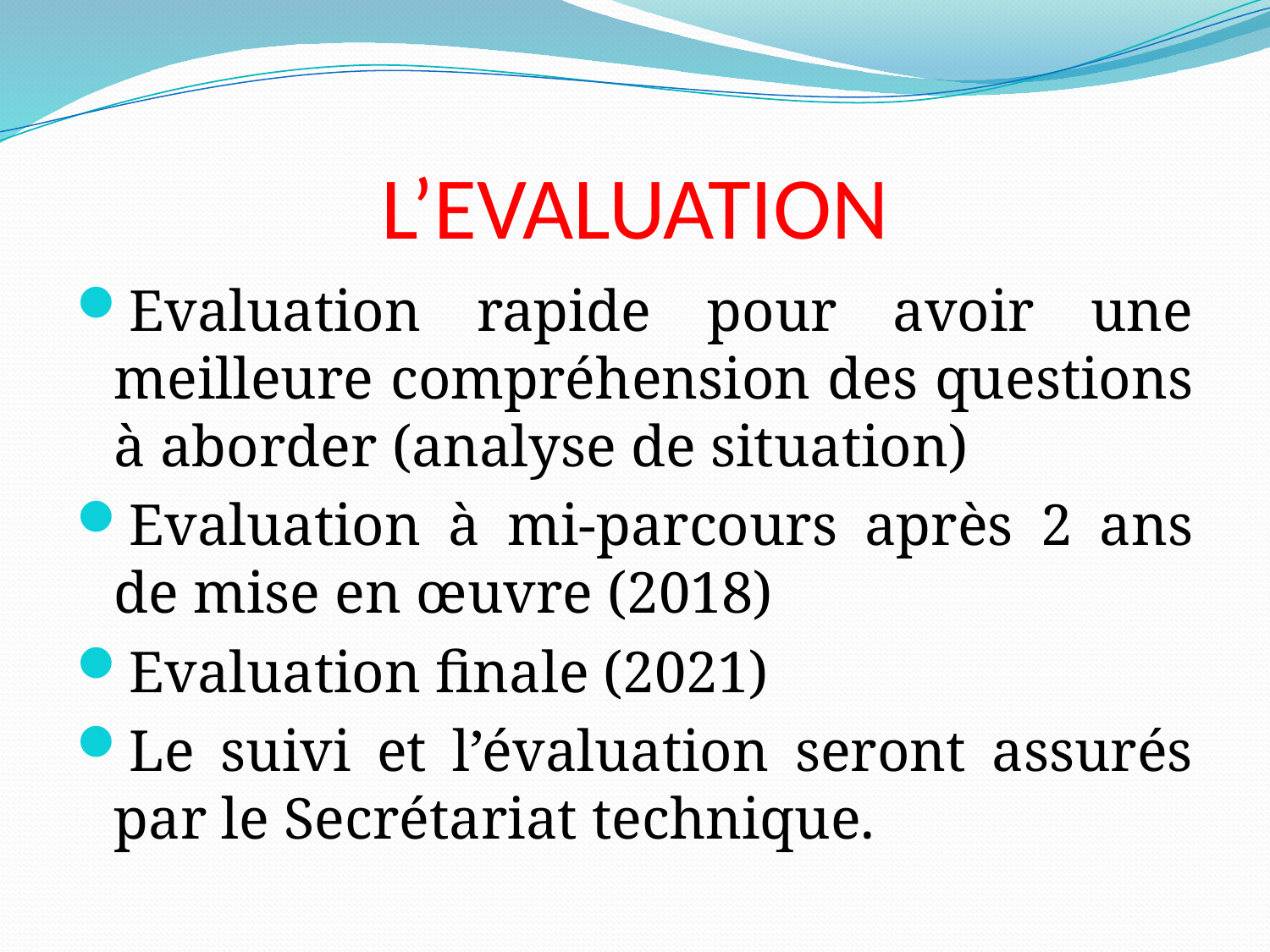

# L’EVALUATION
Evaluation rapide pour avoir une meilleure compréhension des questions à aborder (analyse de situation)
Evaluation à mi-parcours après 2 ans de mise en œuvre (2018)
Evaluation finale (2021)
Le suivi et l’évaluation seront assurés par le Secrétariat technique.